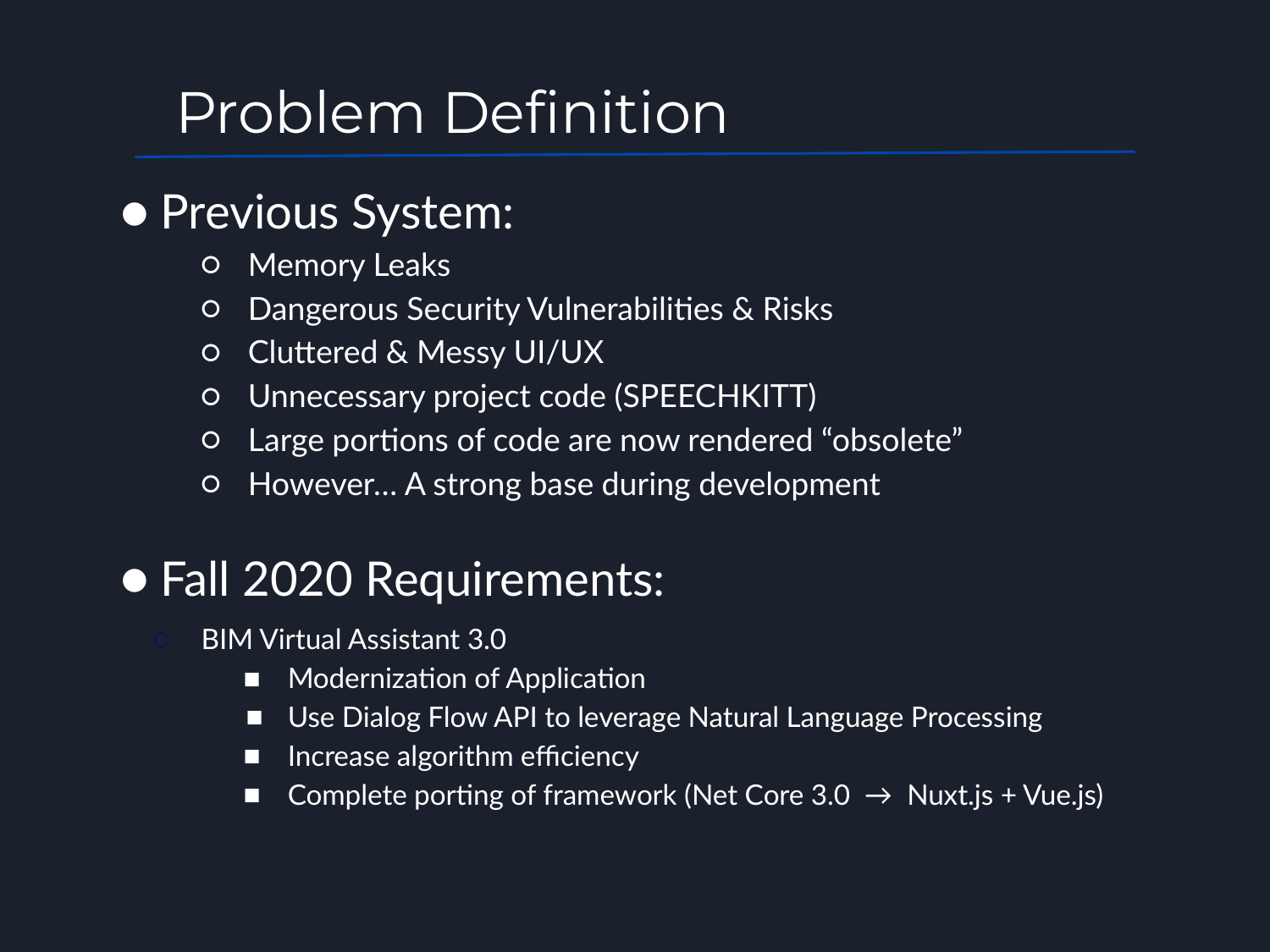

Problem Definition
Previous System:
Memory Leaks
Dangerous Security Vulnerabilities & Risks
Cluttered & Messy UI/UX
Unnecessary project code (SPEECHKITT)
Large portions of code are now rendered “obsolete”
However… A strong base during development

Fall 2020 Requirements:
BIM Virtual Assistant 3.0
Modernization of Application
Use Dialog Flow API to leverage Natural Language Processing
Increase algorithm efficiency
Complete porting of framework (Net Core 3.0  →  Nuxt.js + Vue.js)